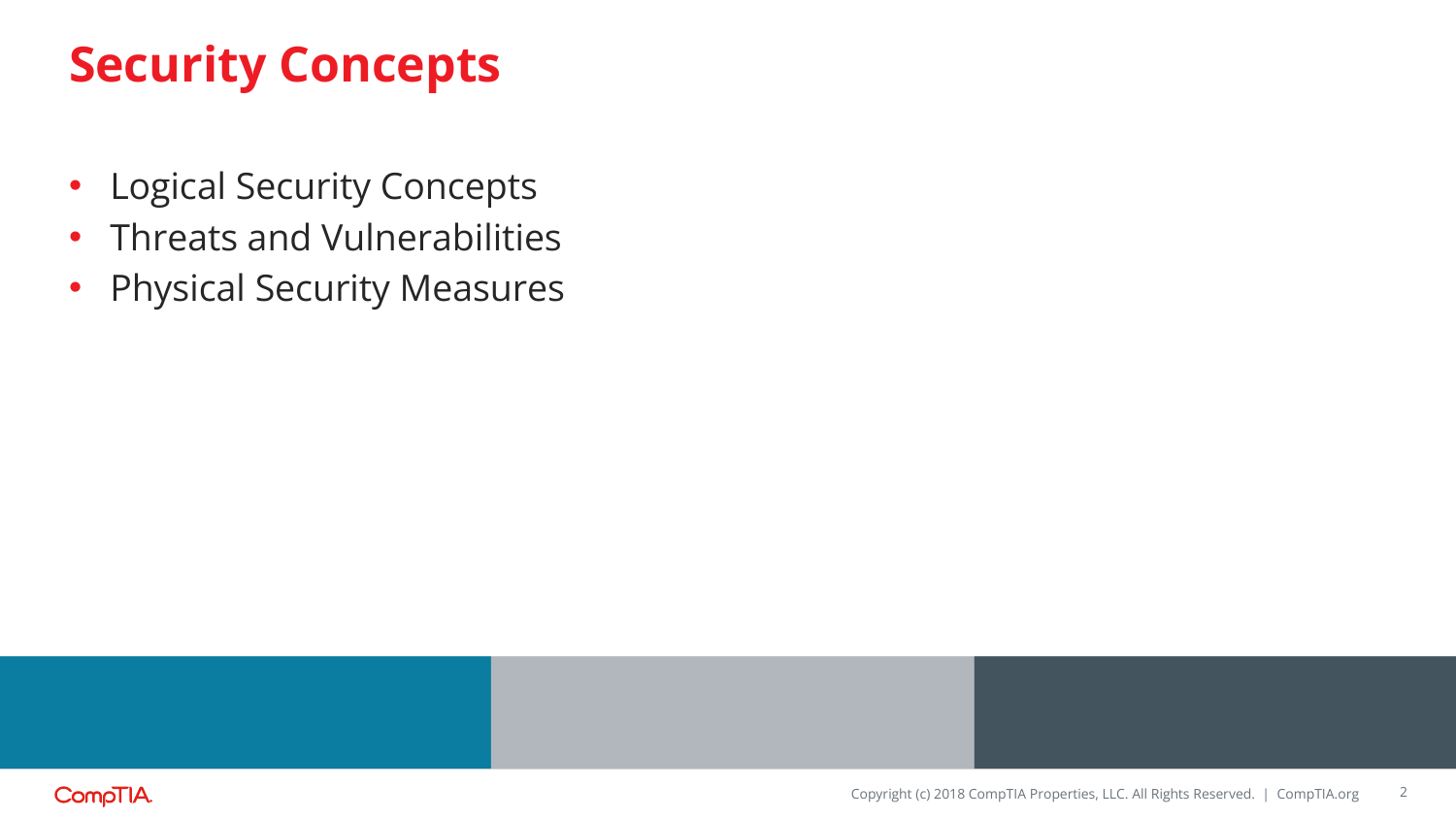

# Security Concepts
Logical Security Concepts
Threats and Vulnerabilities
Physical Security Measures
2